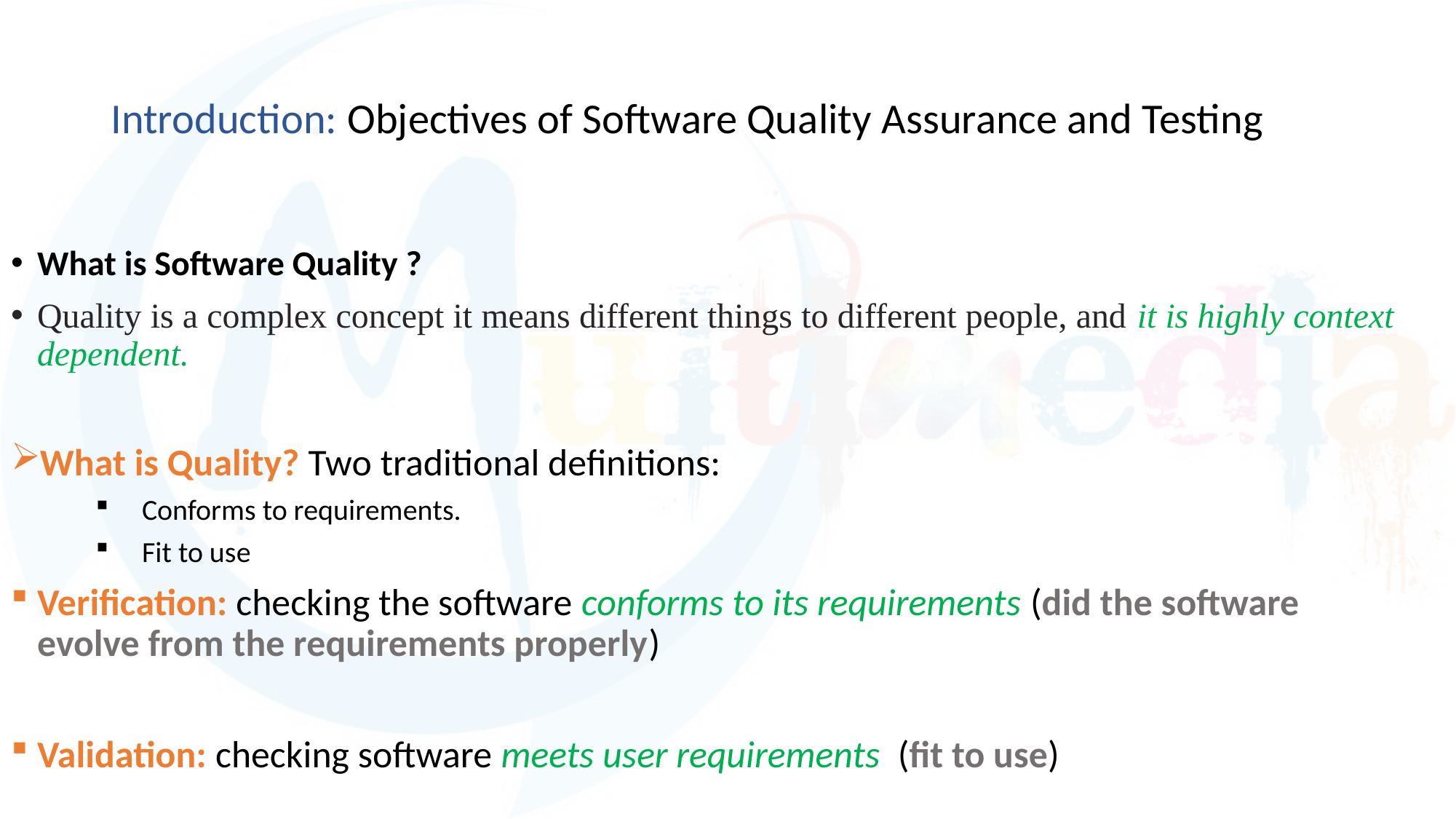

# Introduction: Objectives of Software Quality Assurance and Testing
What is Software Quality ?
Quality is a complex concept it means different things to different people, and it is highly context dependent.

What is Quality? Two traditional definitions:
Conforms to requirements.
Fit to use
Verification: checking the software conforms to its requirements (did the software evolve from the requirements properly)

Validation: checking software meets user requirements  (fit to use)